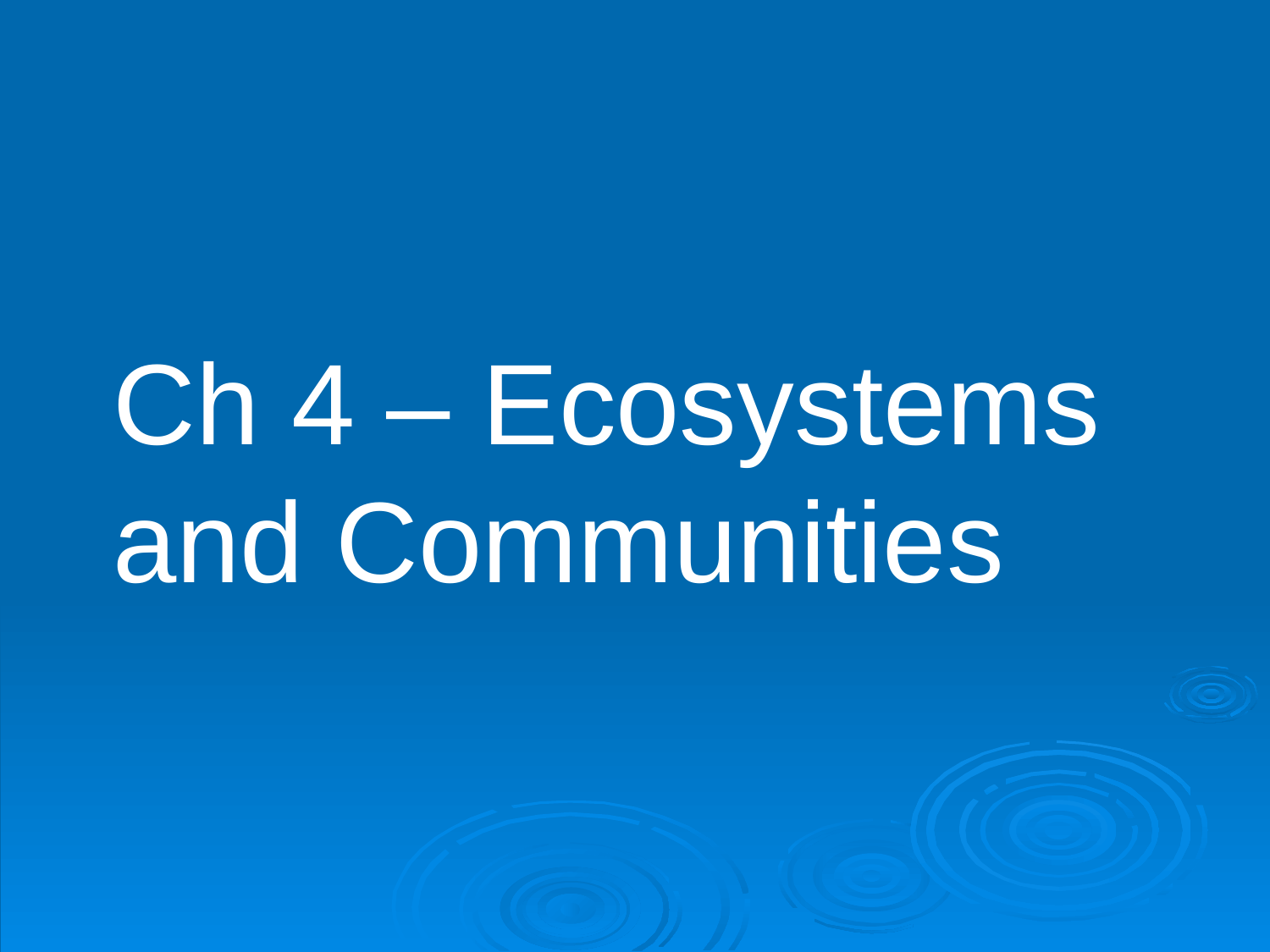

Ch 4 – Ecosystems and Communities
#